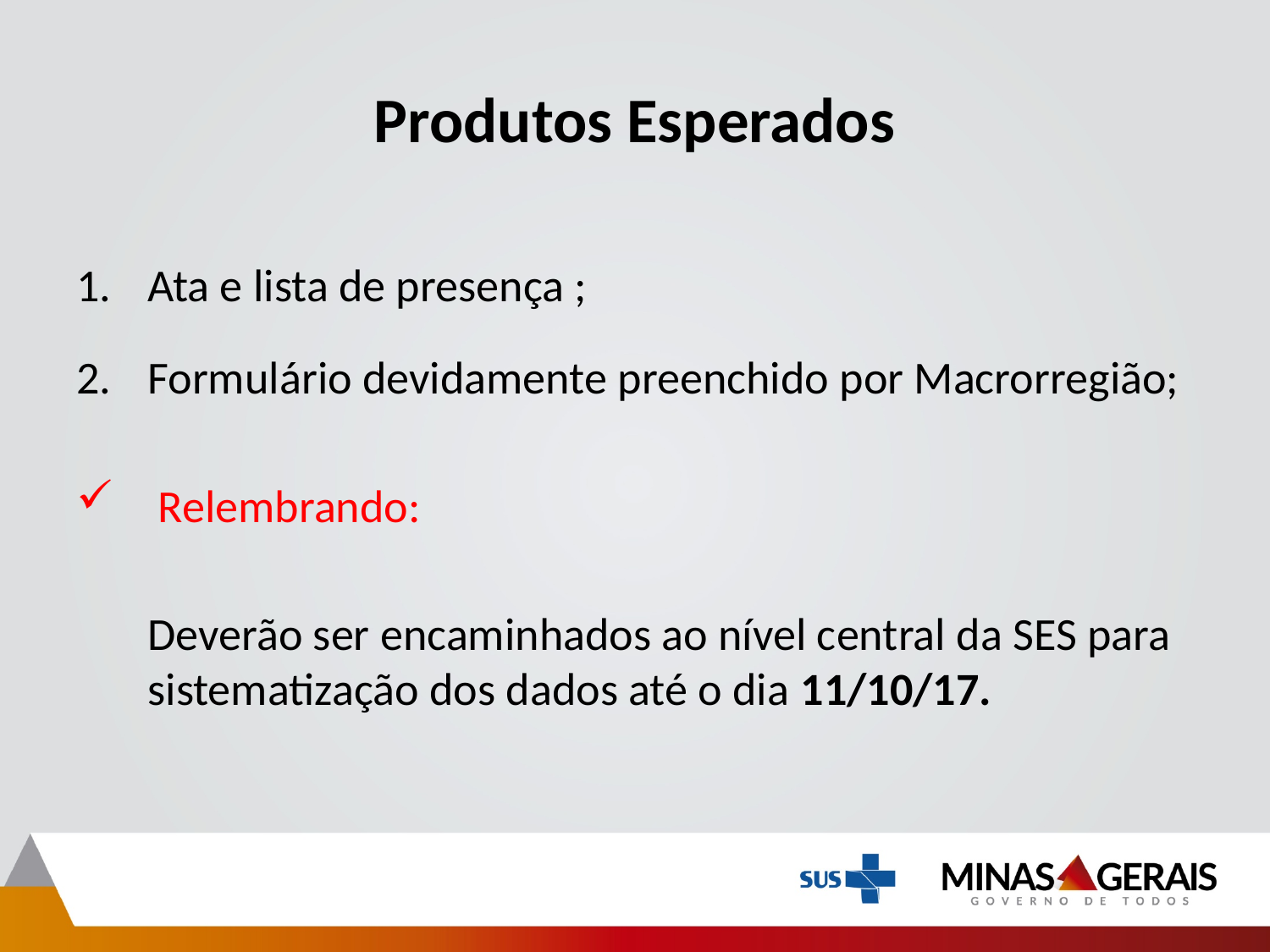

# Produtos Esperados
Ata e lista de presença ;
Formulário devidamente preenchido por Macrorregião;

 Relembrando:

	Deverão ser encaminhados ao nível central da SES para sistematização dos dados até o dia 11/10/17.